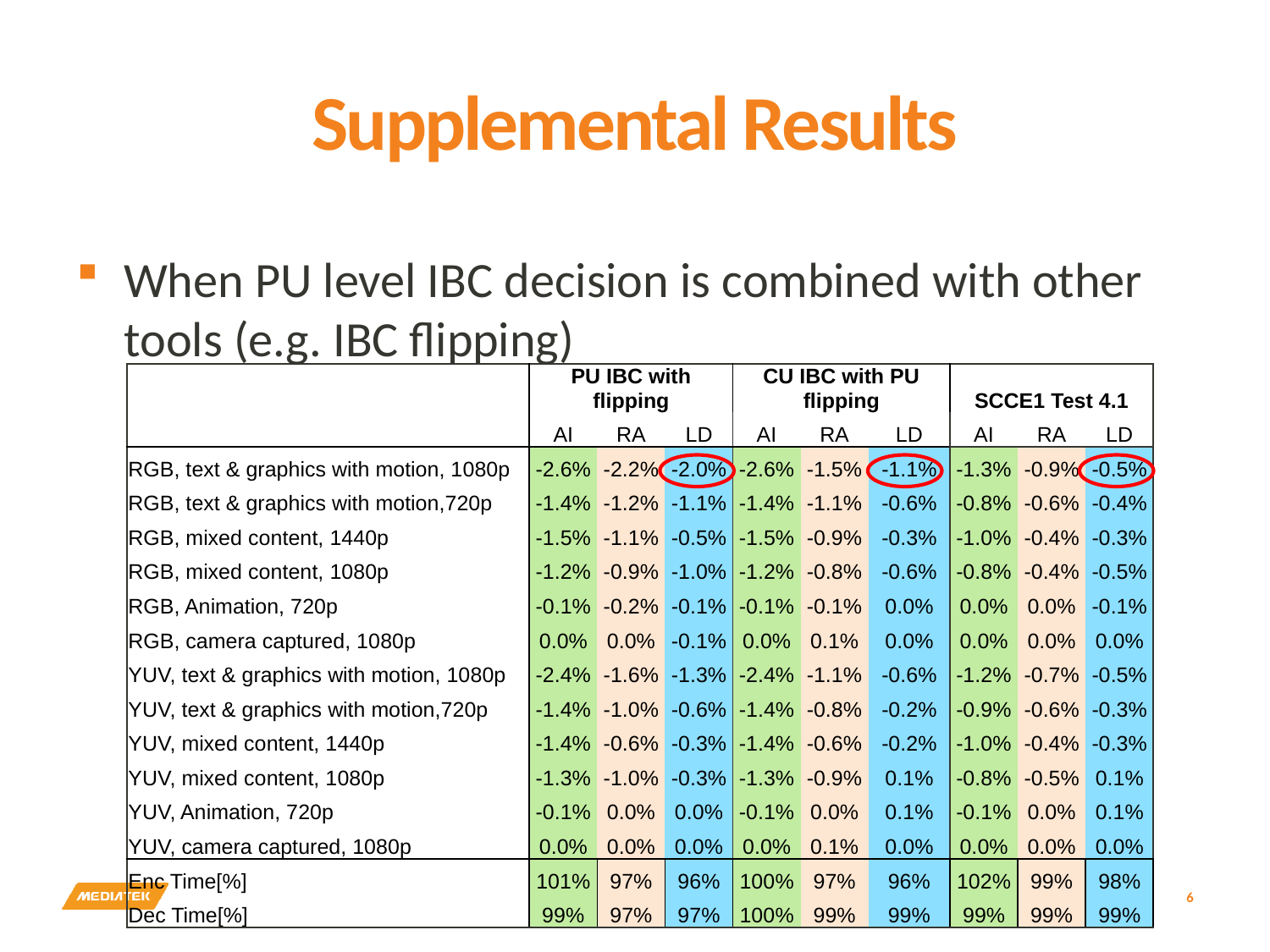

# Supplemental Results
When PU level IBC decision is combined with other tools (e.g. IBC flipping)
|  | PU IBC with flipping |  |  | CU IBC with PU flipping |  |  | SCCE1 Test 4.1 |  |  |
| --- | --- | --- | --- | --- | --- | --- | --- | --- | --- |
|  | AI | RA | LD | AI | RA | LD | AI | RA | LD |
| RGB, text & graphics with motion, 1080p | -2.6% | -2.2% | -2.0% | -2.6% | -1.5% | -1.1% | -1.3% | -0.9% | -0.5% |
| RGB, text & graphics with motion,720p | -1.4% | -1.2% | -1.1% | -1.4% | -1.1% | -0.6% | -0.8% | -0.6% | -0.4% |
| RGB, mixed content, 1440p | -1.5% | -1.1% | -0.5% | -1.5% | -0.9% | -0.3% | -1.0% | -0.4% | -0.3% |
| RGB, mixed content, 1080p | -1.2% | -0.9% | -1.0% | -1.2% | -0.8% | -0.6% | -0.8% | -0.4% | -0.5% |
| RGB, Animation, 720p | -0.1% | -0.2% | -0.1% | -0.1% | -0.1% | 0.0% | 0.0% | 0.0% | -0.1% |
| RGB, camera captured, 1080p | 0.0% | 0.0% | -0.1% | 0.0% | 0.1% | 0.0% | 0.0% | 0.0% | 0.0% |
| YUV, text & graphics with motion, 1080p | -2.4% | -1.6% | -1.3% | -2.4% | -1.1% | -0.6% | -1.2% | -0.7% | -0.5% |
| YUV, text & graphics with motion,720p | -1.4% | -1.0% | -0.6% | -1.4% | -0.8% | -0.2% | -0.9% | -0.6% | -0.3% |
| YUV, mixed content, 1440p | -1.4% | -0.6% | -0.3% | -1.4% | -0.6% | -0.2% | -1.0% | -0.4% | -0.3% |
| YUV, mixed content, 1080p | -1.3% | -1.0% | -0.3% | -1.3% | -0.9% | 0.1% | -0.8% | -0.5% | 0.1% |
| YUV, Animation, 720p | -0.1% | 0.0% | 0.0% | -0.1% | 0.0% | 0.1% | -0.1% | 0.0% | 0.1% |
| YUV, camera captured, 1080p | 0.0% | 0.0% | 0.0% | 0.0% | 0.1% | 0.0% | 0.0% | 0.0% | 0.0% |
| Enc Time[%] | 101% | 97% | 96% | 100% | 97% | 96% | 102% | 99% | 98% |
| Dec Time[%] | 99% | 97% | 97% | 100% | 99% | 99% | 99% | 99% | 99% |

6